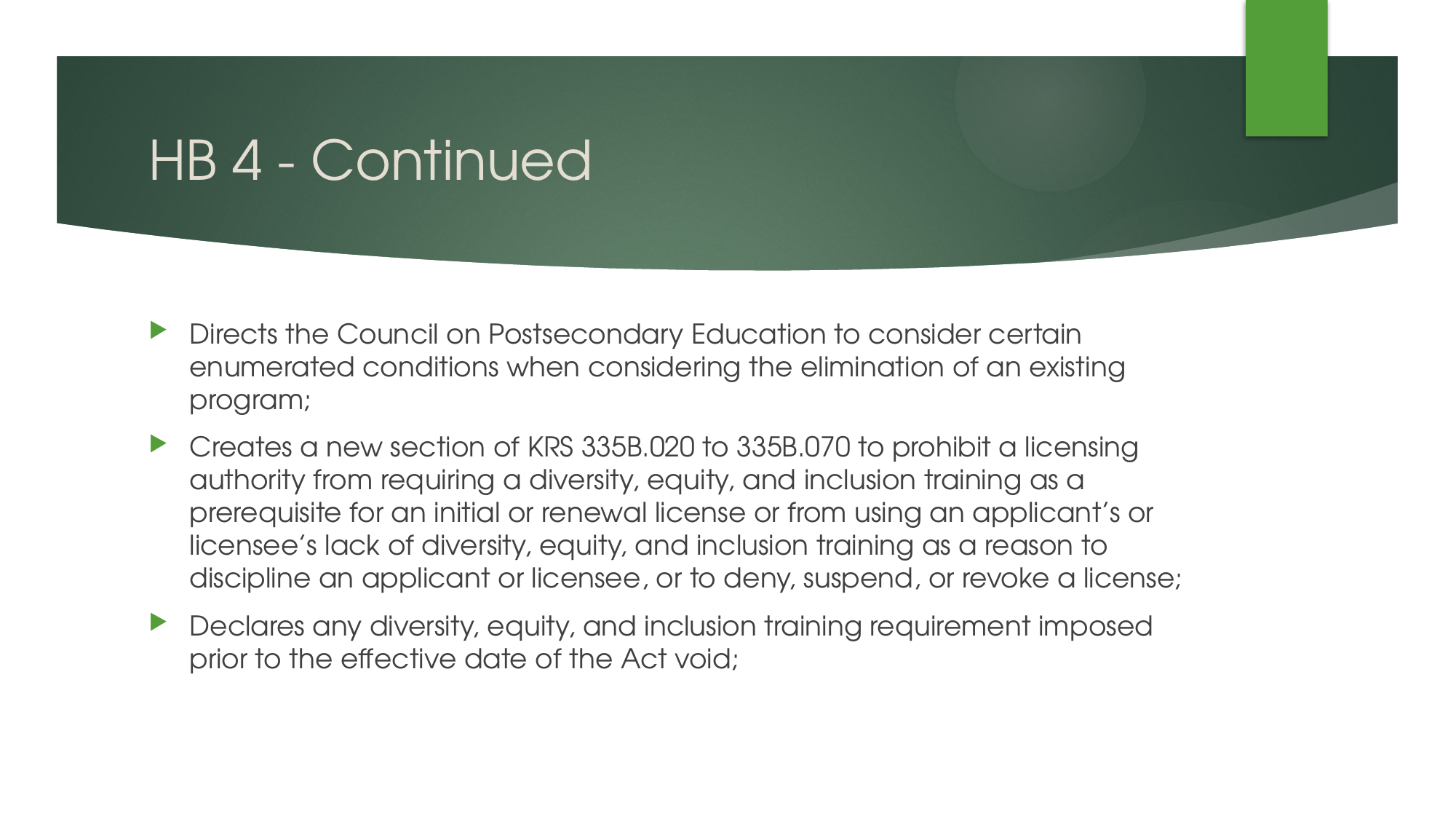

# HB 4 - Continued
Directs the Council on Postsecondary Education to consider certain enumerated conditions when considering the elimination of an existing program;
Creates a new section of KRS 335B.020 to 335B.070 to prohibit a licensing authority from requiring a diversity, equity, and inclusion training as a prerequisite for an initial or renewal license or from using an applicant’s or licensee’s lack of diversity, equity, and inclusion training as a reason to discipline an applicant or licensee, or to deny, suspend, or revoke a license;
Declares any diversity, equity, and inclusion training requirement imposed prior to the effective date of the Act void;